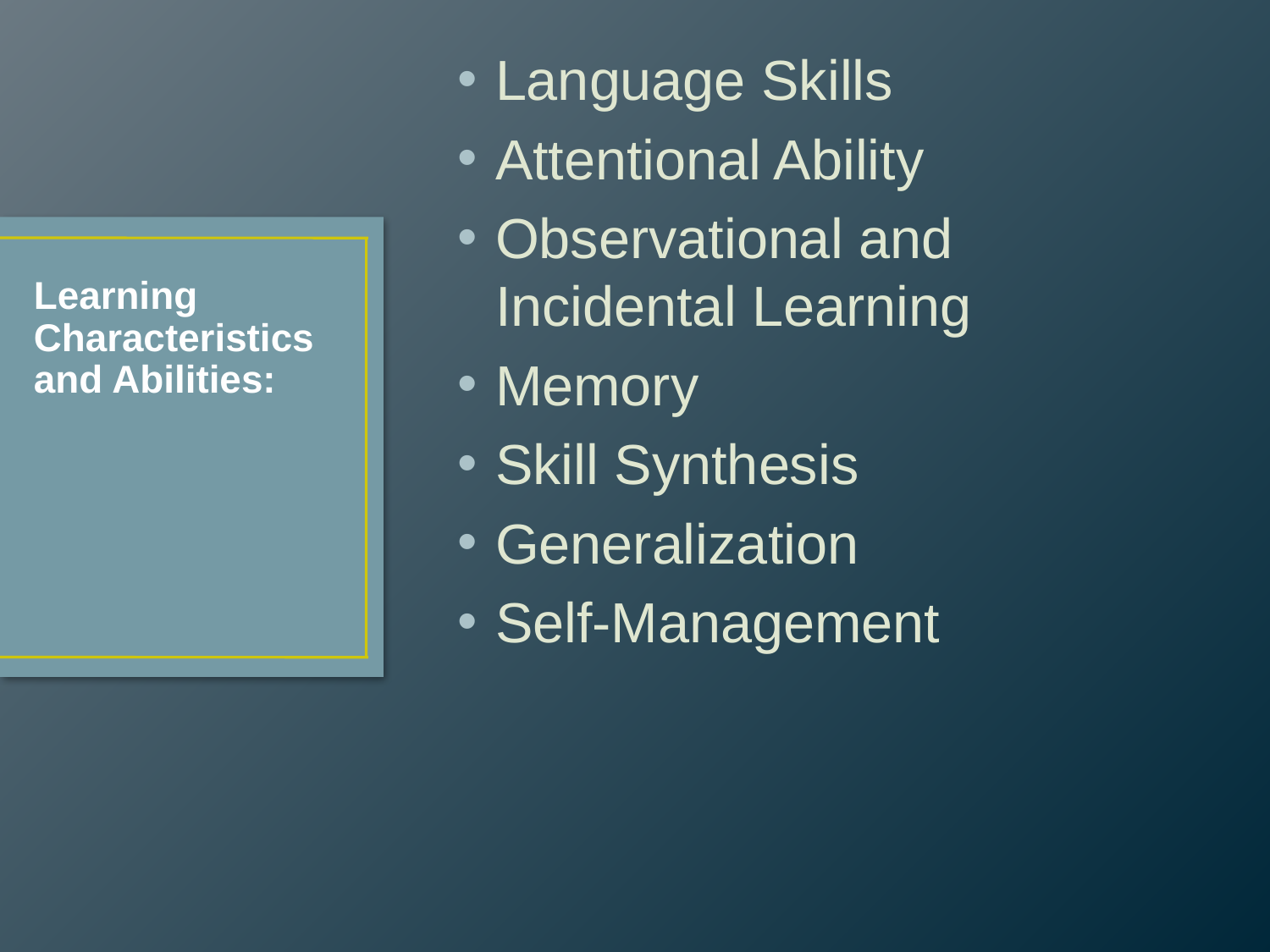

Language Skills
Attentional Ability
Observational and Incidental Learning
Memory
Skill Synthesis
Generalization
Self-Management

# Learning Characteristics and Abilities: